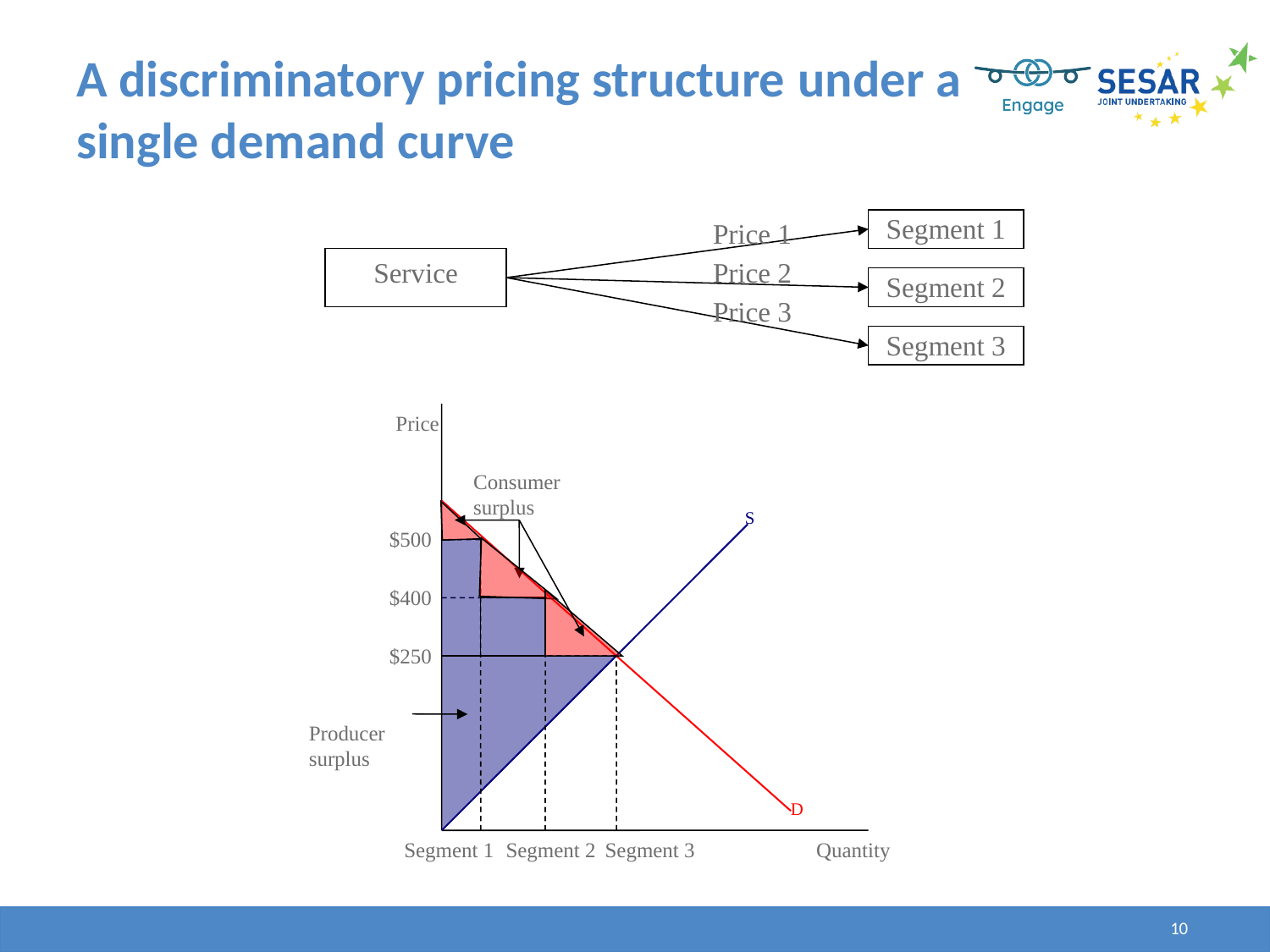

# A discriminatory pricing structure under a single demand curve
Price 1
Segment 1
Service
Price 2
Segment 2
Price 3
Segment 3
Price

Consumer surplus

S
$500

$400

$250

Producer surplus

D
Segment 1
Segment 2
Segment 3
Quantity
10